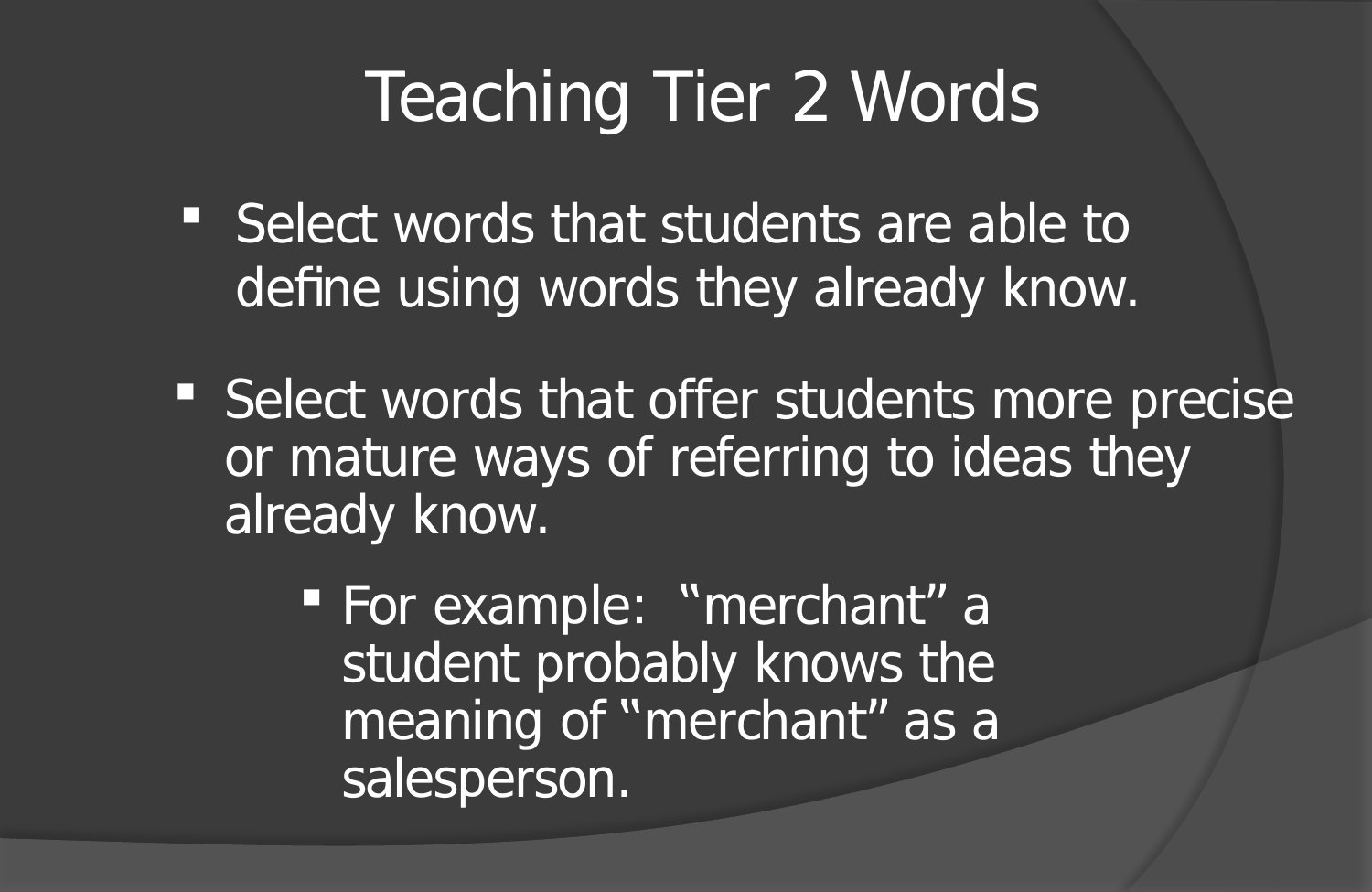

Teaching Tier 2 Words
Select words that students are able to define using words they already know.

Select words that offer students more precise or mature ways of referring to ideas they already know.
For example:  “merchant” a student probably knows the meaning of “merchant” as a salesperson.